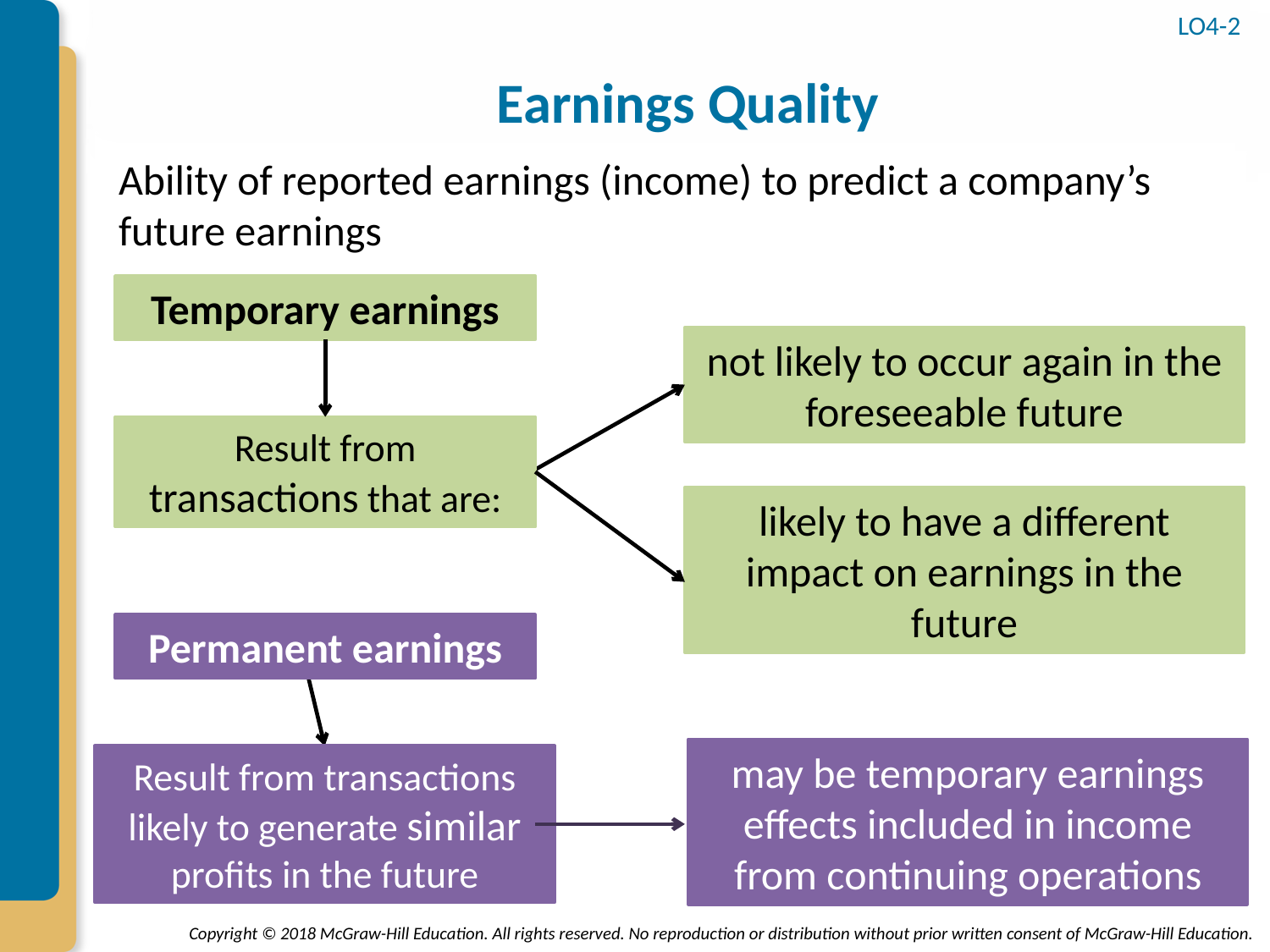

# Earnings Quality
LO4-2
Ability of reported earnings (income) to predict a company’s future earnings

Temporary earnings
not likely to occur again in the foreseeable future
Result from transactions that are:
likely to have a different impact on earnings in the future
Permanent earnings
may be temporary earnings effects included in income from continuing operations
Result from transactions likely to generate similar profits in the future